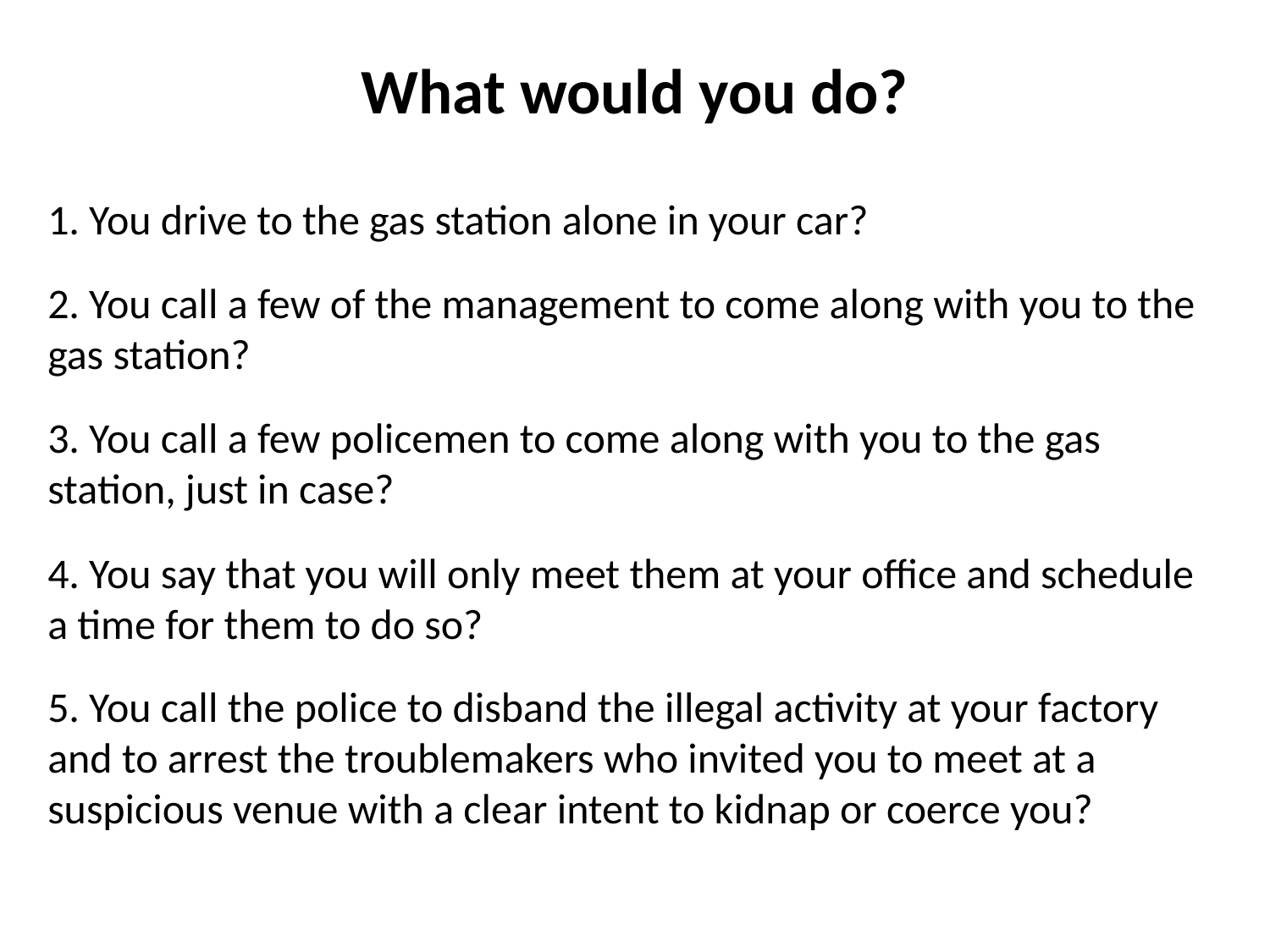

# What would you do?
1. You drive to the gas station alone in your car?

2. You call a few of the management to come along with you to the gas station?

3. You call a few policemen to come along with you to the gas station, just in case?

4. You say that you will only meet them at your office and schedule a time for them to do so?

5. You call the police to disband the illegal activity at your factory and to arrest the troublemakers who invited you to meet at a suspicious venue with a clear intent to kidnap or coerce you?